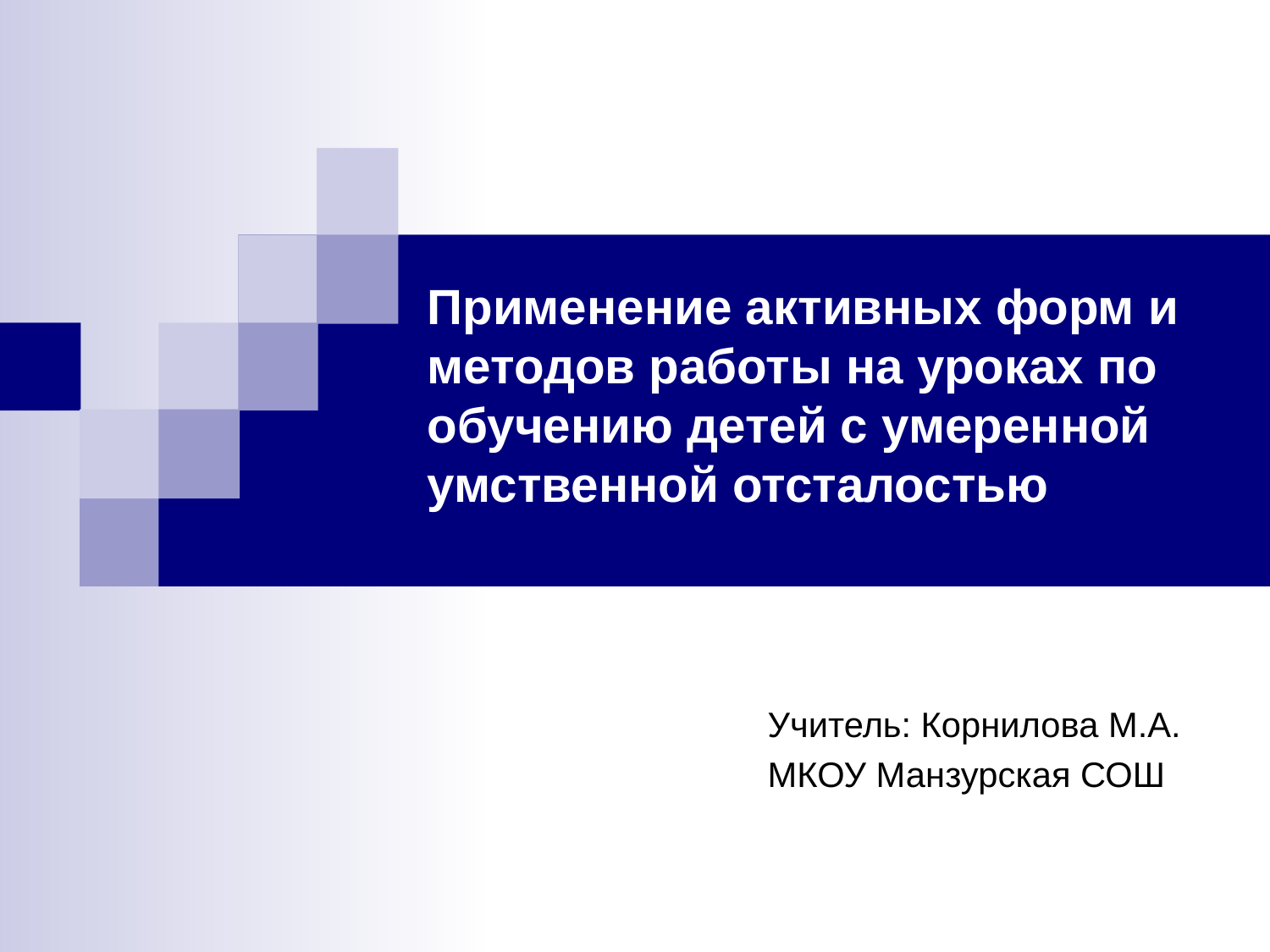

# Применение активных форм и методов работы на уроках по обучению детей с умеренной умственной отсталостью
Учитель: Корнилова М.А.
МКОУ Манзурская СОШ